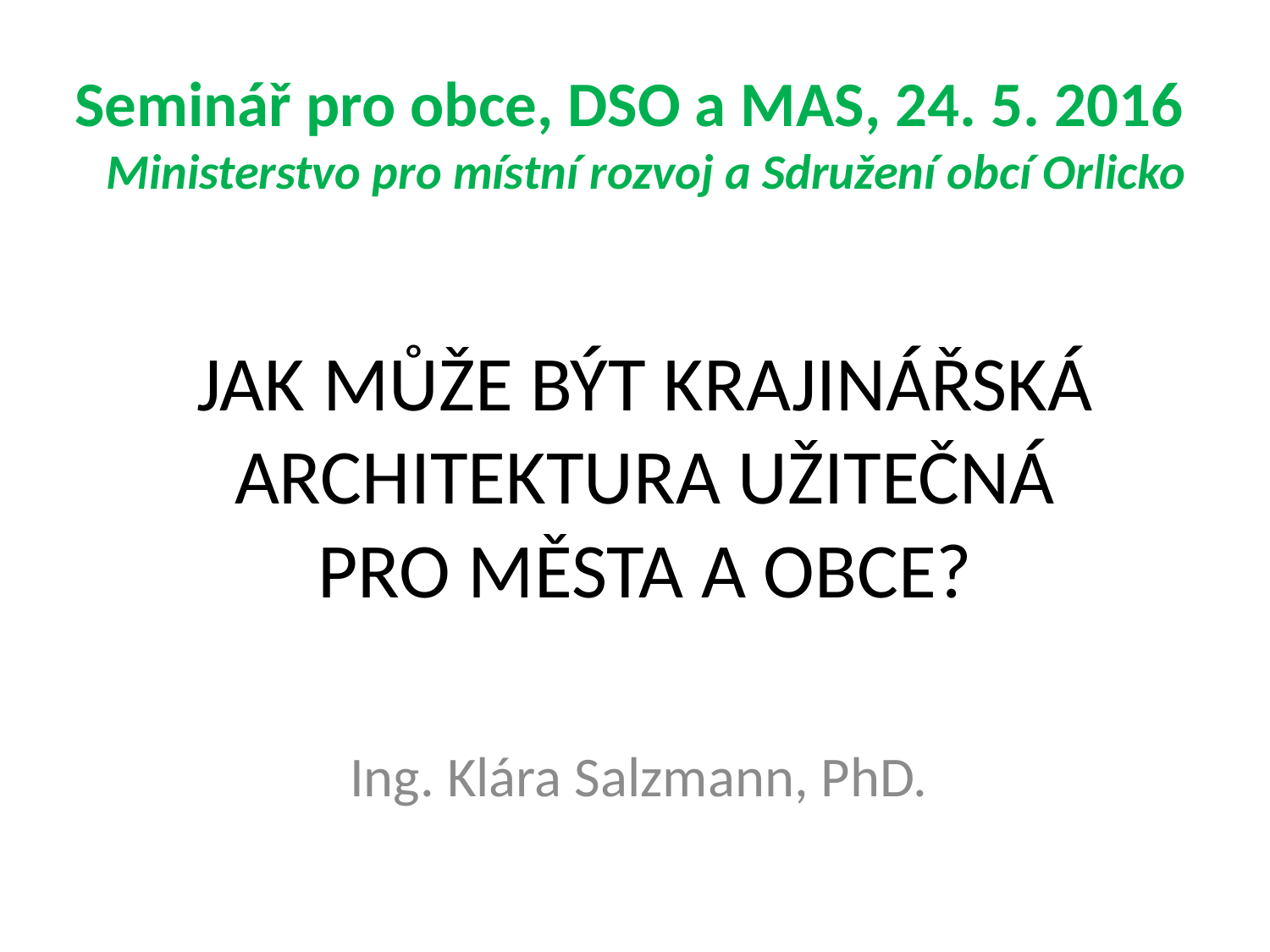

Seminář pro obce, DSO a MAS, 24. 5. 2016
  Ministerstvo pro místní rozvoj a Sdružení obcí Orlicko
# JAK MŮŽE BÝT KRAJINÁŘSKÁ ARCHITEKTURA UŽITEČNÁ PRO MĚSTA A OBCE?
Ing. Klára Salzmann, PhD.